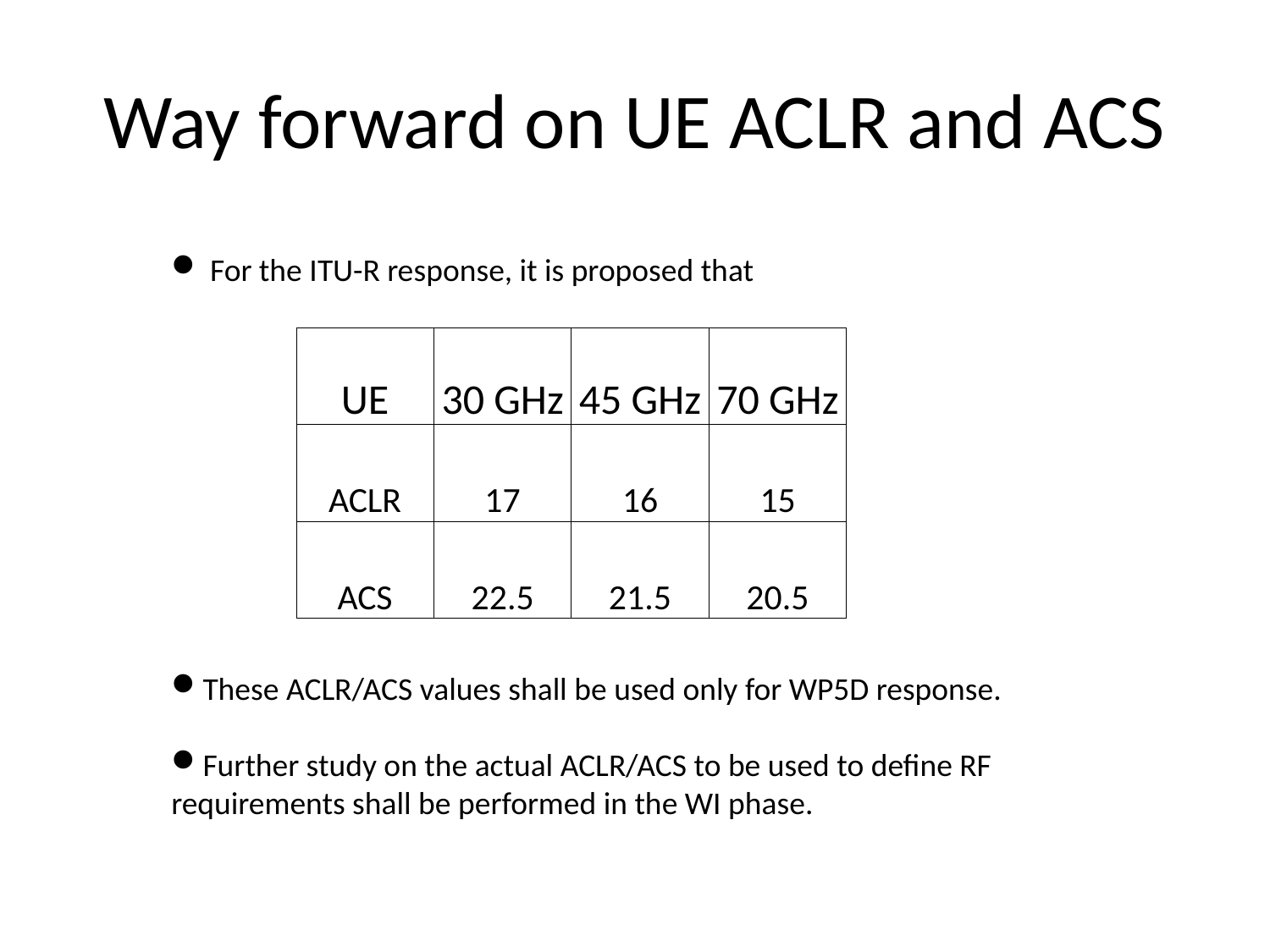

# Way forward on UE ACLR and ACS
 For the ITU-R response, it is proposed that

These ACLR/ACS values shall be used only for WP5D response.

Further study on the actual ACLR/ACS to be used to define RF requirements shall be performed in the WI phase.
| UE | 30 GHz | 45 GHz | 70 GHz |
| --- | --- | --- | --- |
| ACLR | 17 | 16 | 15 |
| ACS | 22.5 | 21.5 | 20.5 |